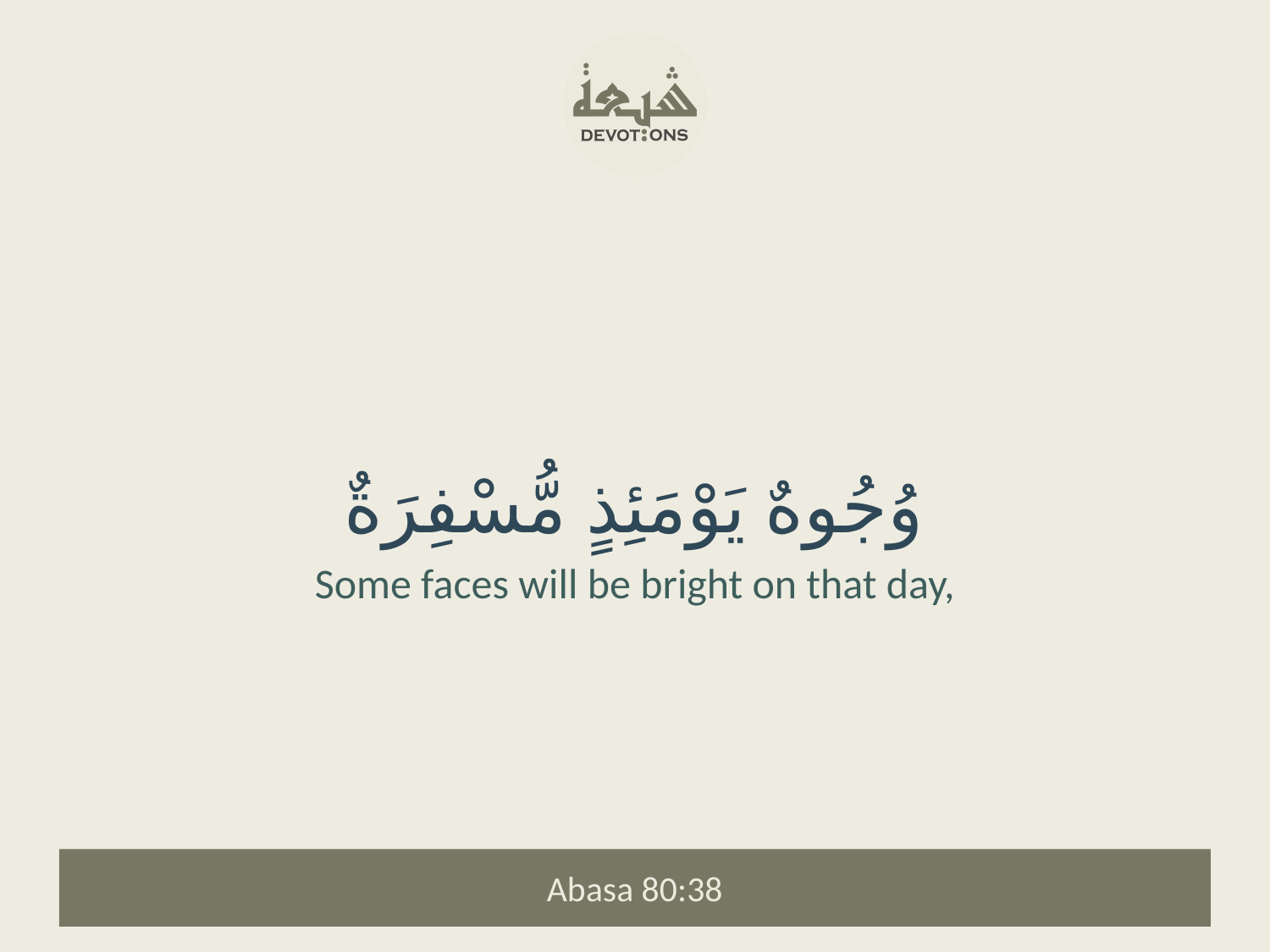

وُجُوهٌ يَوْمَئِذٍ مُّسْفِرَةٌ
Some faces will be bright on that day,
Abasa 80:38